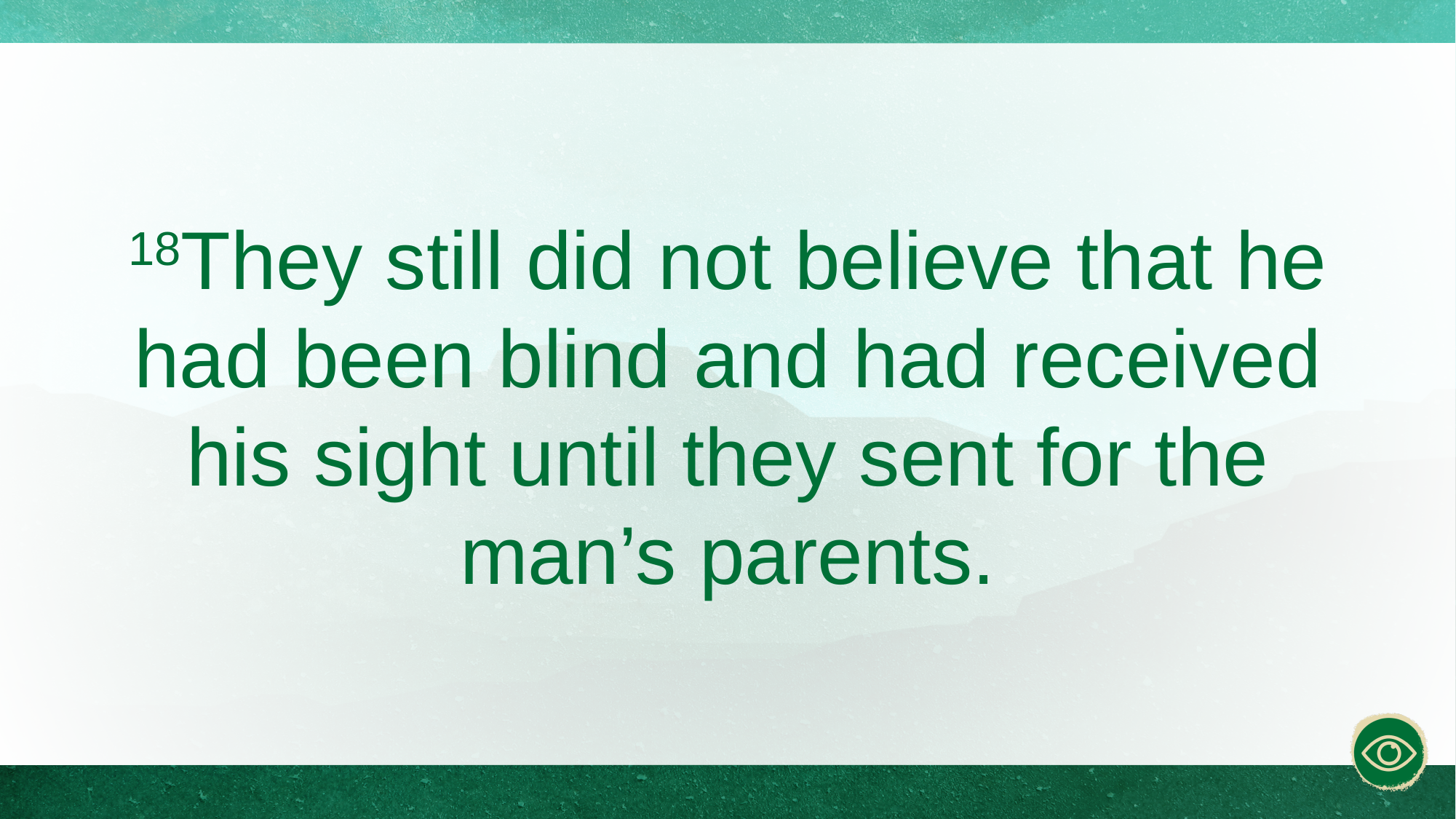

18They still did not believe that he had been blind and had received his sight until they sent for the man’s parents.